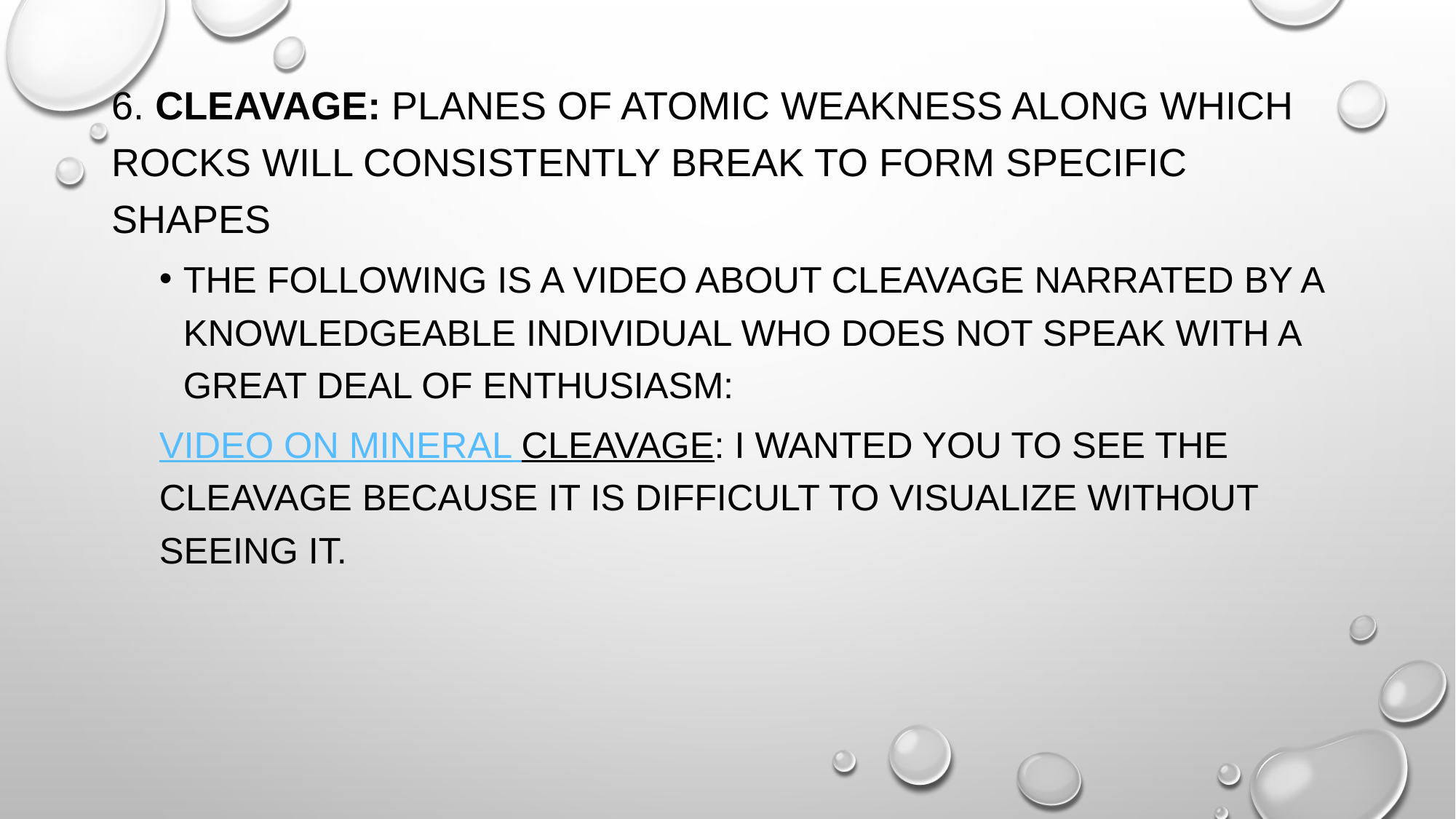

6. Cleavage: Planes of atomic weakness along which rocks will consistently break to form specific shapes
The following is a video about cleavage narrated by a knowledgeable individual who does not speak with a great deal of enthusiasm:
video on mineral cleavage: I wanted you to see the cleavage because it is difficult to visualize without seeing it.